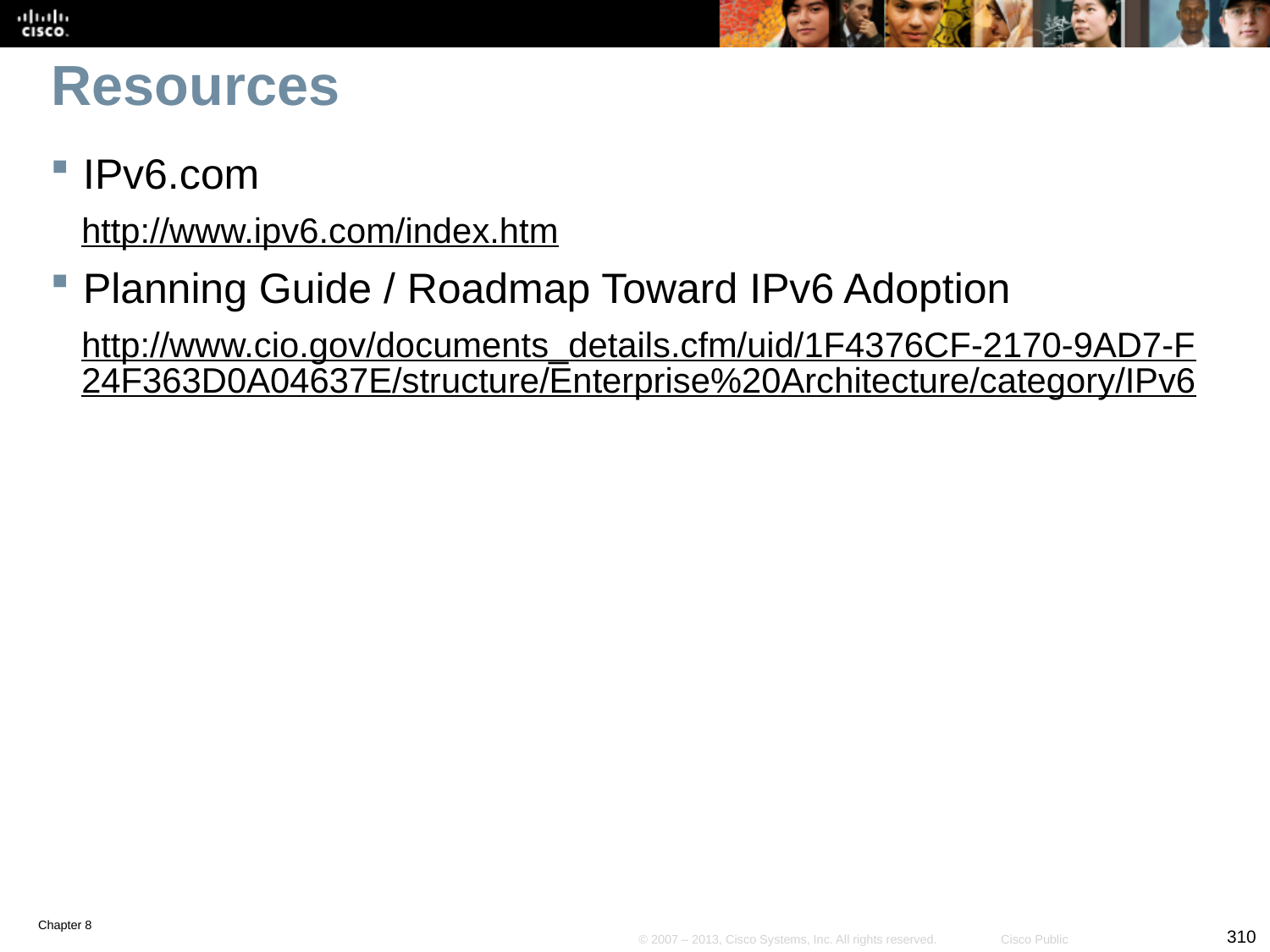

# Resources
IPv6.com
http://www.ipv6.com/index.htm
Planning Guide / Roadmap Toward IPv6 Adoption
http://www.cio.gov/documents_details.cfm/uid/1F4376CF-2170-9AD7-F24F363D0A04637E/structure/Enterprise%20Architecture/category/IPv6